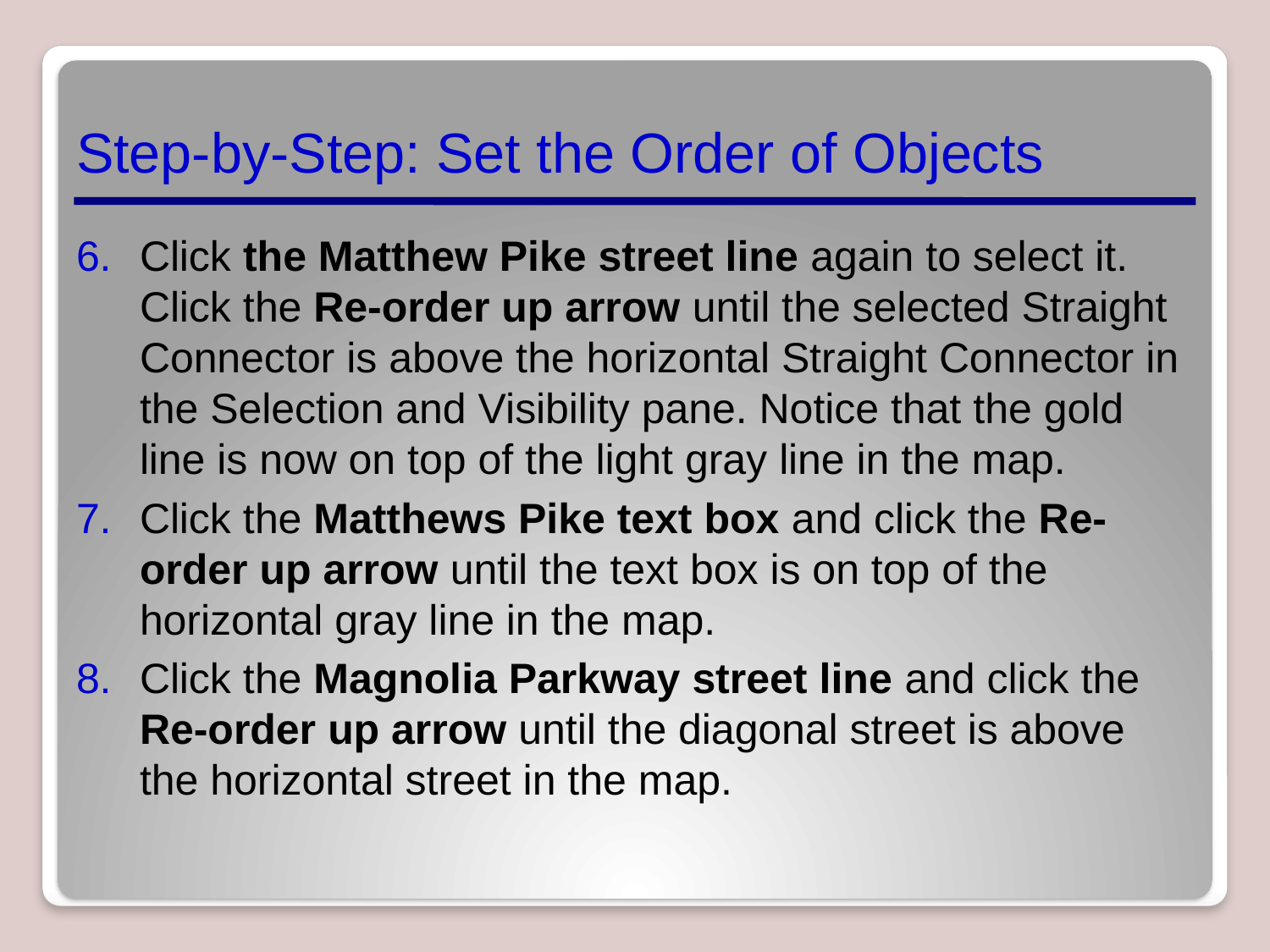

# Step-by-Step: Set the Order of Objects
Click the Matthew Pike street line again to select it. Click the Re-order up arrow until the selected Straight Connector is above the horizontal Straight Connector in the Selection and Visibility pane. Notice that the gold line is now on top of the light gray line in the map.
Click the Matthews Pike text box and click the Re-order up arrow until the text box is on top of the horizontal gray line in the map.
Click the Magnolia Parkway street line and click the Re-order up arrow until the diagonal street is above the horizontal street in the map.